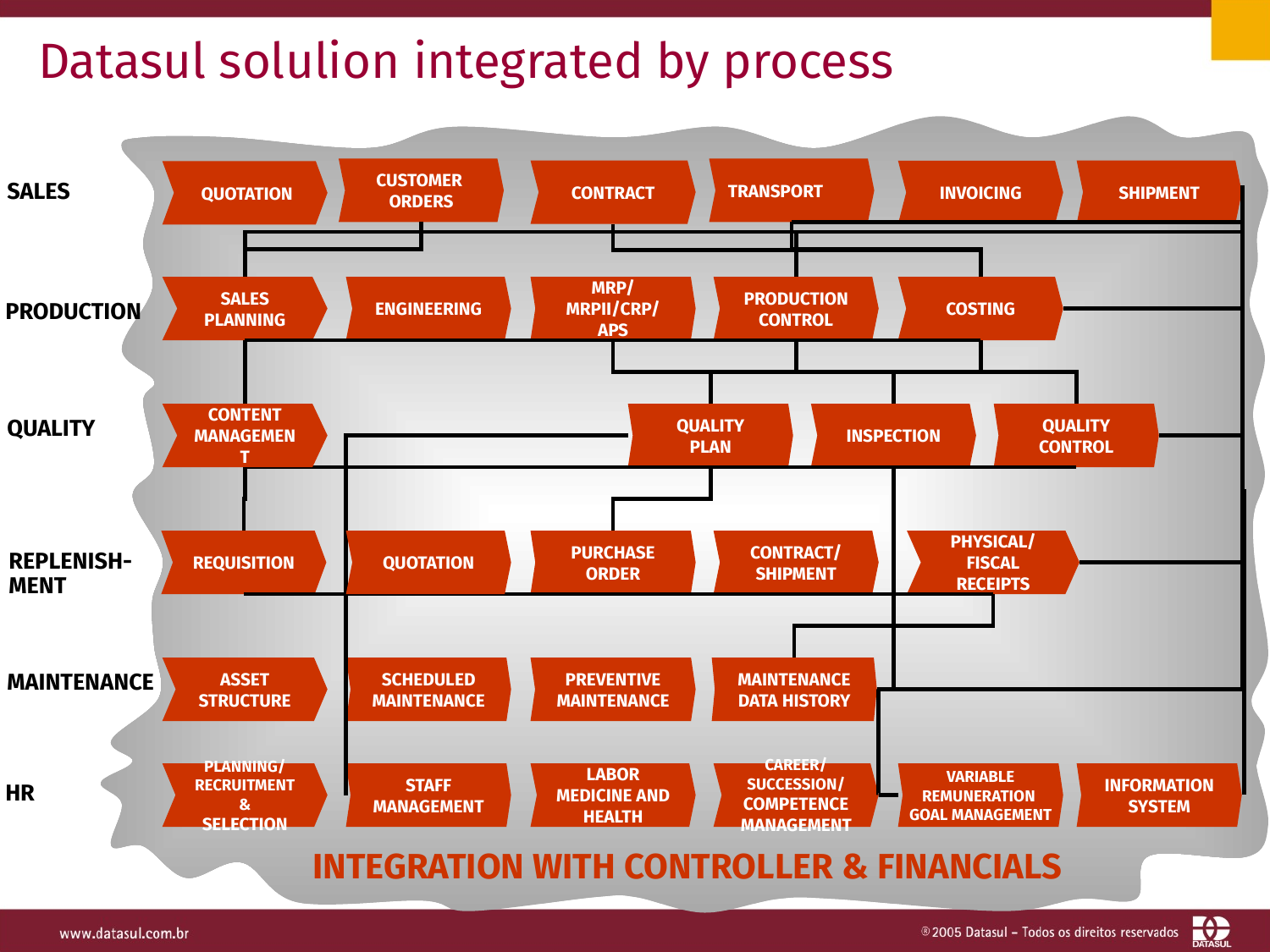

Datasul solulion integrated by process

INTEGRATION WITH CONTROLLER & FINANCIALS
CUSTOMER
ORDERS
TRANSPORT
CONTRACT
SHIPMENT
INVOICING
 QUOTATION

SALES
SALES
PLANNING
ENGINEERING
MRP/
MRPII/CRP/
APS
PRODUCTION
CONTROL
COSTING
PRODUCTION
CONTENT MANAGEMENT
QUALITY
PLAN
INSPECTION
QUALITY
CONTROL
QUALITY
REQUISITION
QUOTATION
PURCHASE
ORDER
CONTRACT/
SHIPMENT
PHYSICAL/
FISCAL RECEIPTS
REPLENISH-
MENT
ASSET
STRUCTURE
SCHEDULED
MAINTENANCE
PREVENTIVE
MAINTENANCE
MAINTENANCE
DATA HISTORY
MAINTENANCE
PLANNING/
RECRUITMENT &
SELECTION
STAFF
MANAGEMENT
LABOR MEDICINE AND HEALTH
CAREER/SUCCESSION/COMPETENCE MANAGEMENT
VARIABLE
REMUNERATION
GOAL MANAGEMENT
INFORMATION SYSTEM
HR